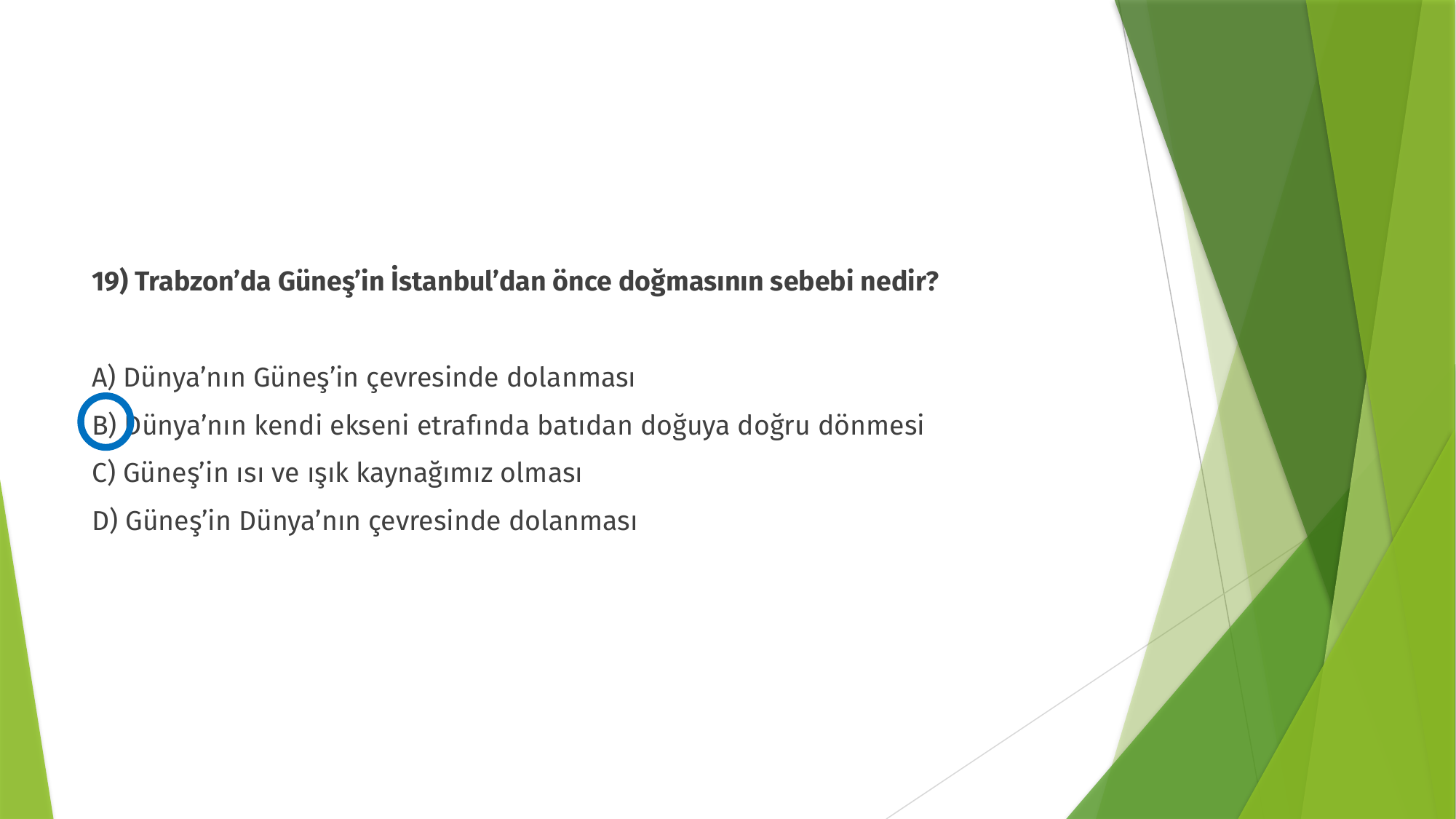

#
19) Trabzon’da Güneş’in İstanbul’dan önce doğmasının sebebi nedir?

A) Dünya’nın Güneş’in çevresinde dolanması
B) Dünya’nın kendi ekseni etrafında batıdan doğuya doğru dönmesi
C) Güneş’in ısı ve ışık kaynağımız olması
D) Güneş’in Dünya’nın çevresinde dolanması